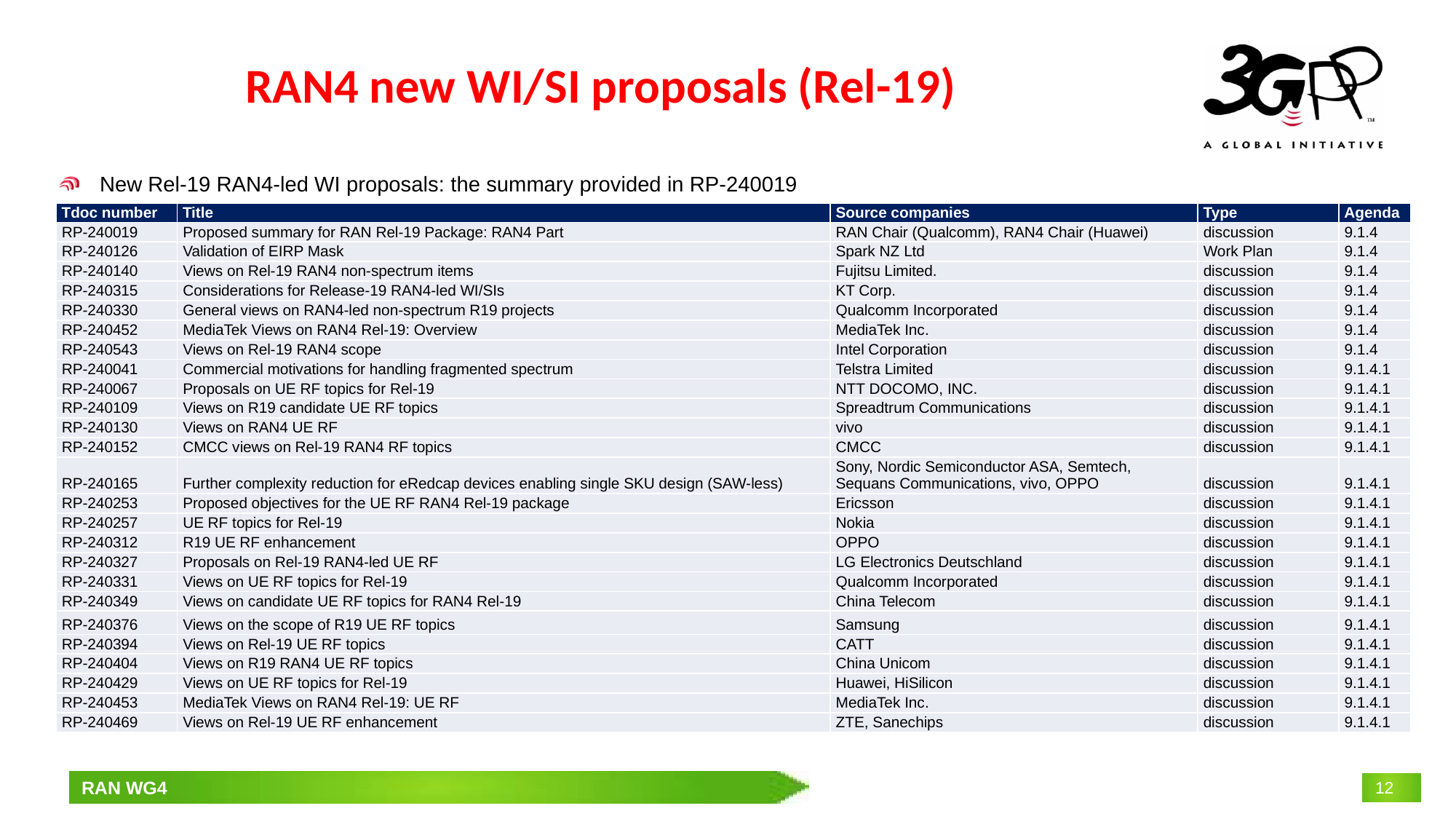

# RAN4 new WI/SI proposals (Rel-19)
New Rel-19 RAN4-led WI proposals: the summary provided in RP-240019

| Tdoc number | Title | Source companies | Type | Agenda |
| --- | --- | --- | --- | --- |
| RP-240019 | Proposed summary for RAN Rel-19 Package: RAN4 Part | RAN Chair (Qualcomm), RAN4 Chair (Huawei) | discussion | 9.1.4 |
| RP-240126 | Validation of EIRP Mask | Spark NZ Ltd | Work Plan | 9.1.4 |
| RP-240140 | Views on Rel-19 RAN4 non-spectrum items | Fujitsu Limited. | discussion | 9.1.4 |
| RP-240315 | Considerations for Release-19 RAN4-led WI/SIs | KT Corp. | discussion | 9.1.4 |
| RP-240330 | General views on RAN4-led non-spectrum R19 projects | Qualcomm Incorporated | discussion | 9.1.4 |
| RP-240452 | MediaTek Views on RAN4 Rel-19: Overview | MediaTek Inc. | discussion | 9.1.4 |
| RP-240543 | Views on Rel-19 RAN4 scope | Intel Corporation | discussion | 9.1.4 |
| RP-240041 | Commercial motivations for handling fragmented spectrum | Telstra Limited | discussion | 9.1.4.1 |
| RP-240067 | Proposals on UE RF topics for Rel-19 | NTT DOCOMO, INC. | discussion | 9.1.4.1 |
| RP-240109 | Views on R19 candidate UE RF topics | Spreadtrum Communications | discussion | 9.1.4.1 |
| RP-240130 | Views on RAN4 UE RF | vivo | discussion | 9.1.4.1 |
| RP-240152 | CMCC views on Rel-19 RAN4 RF topics | CMCC | discussion | 9.1.4.1 |
| RP-240165 | Further complexity reduction for eRedcap devices enabling single SKU design (SAW-less) | Sony, Nordic Semiconductor ASA, Semtech, Sequans Communications, vivo, OPPO | discussion | 9.1.4.1 |
| RP-240253 | Proposed objectives for the UE RF RAN4 Rel-19 package | Ericsson | discussion | 9.1.4.1 |
| RP-240257 | UE RF topics for Rel-19 | Nokia | discussion | 9.1.4.1 |
| RP-240312 | R19 UE RF enhancement | OPPO | discussion | 9.1.4.1 |
| RP-240327 | Proposals on Rel-19 RAN4-led UE RF | LG Electronics Deutschland | discussion | 9.1.4.1 |
| RP-240331 | Views on UE RF topics for Rel-19 | Qualcomm Incorporated | discussion | 9.1.4.1 |
| RP-240349 | Views on candidate UE RF topics for RAN4 Rel-19 | China Telecom | discussion | 9.1.4.1 |
| RP-240376 | Views on the scope of R19 UE RF topics | Samsung | discussion | 9.1.4.1 |
| RP-240394 | Views on Rel-19 UE RF topics | CATT | discussion | 9.1.4.1 |
| RP-240404 | Views on R19 RAN4 UE RF topics | China Unicom | discussion | 9.1.4.1 |
| RP-240429 | Views on UE RF topics for Rel-19 | Huawei, HiSilicon | discussion | 9.1.4.1 |
| RP-240453 | MediaTek Views on RAN4 Rel-19: UE RF | MediaTek Inc. | discussion | 9.1.4.1 |
| RP-240469 | Views on Rel-19 UE RF enhancement | ZTE, Sanechips | discussion | 9.1.4.1 |